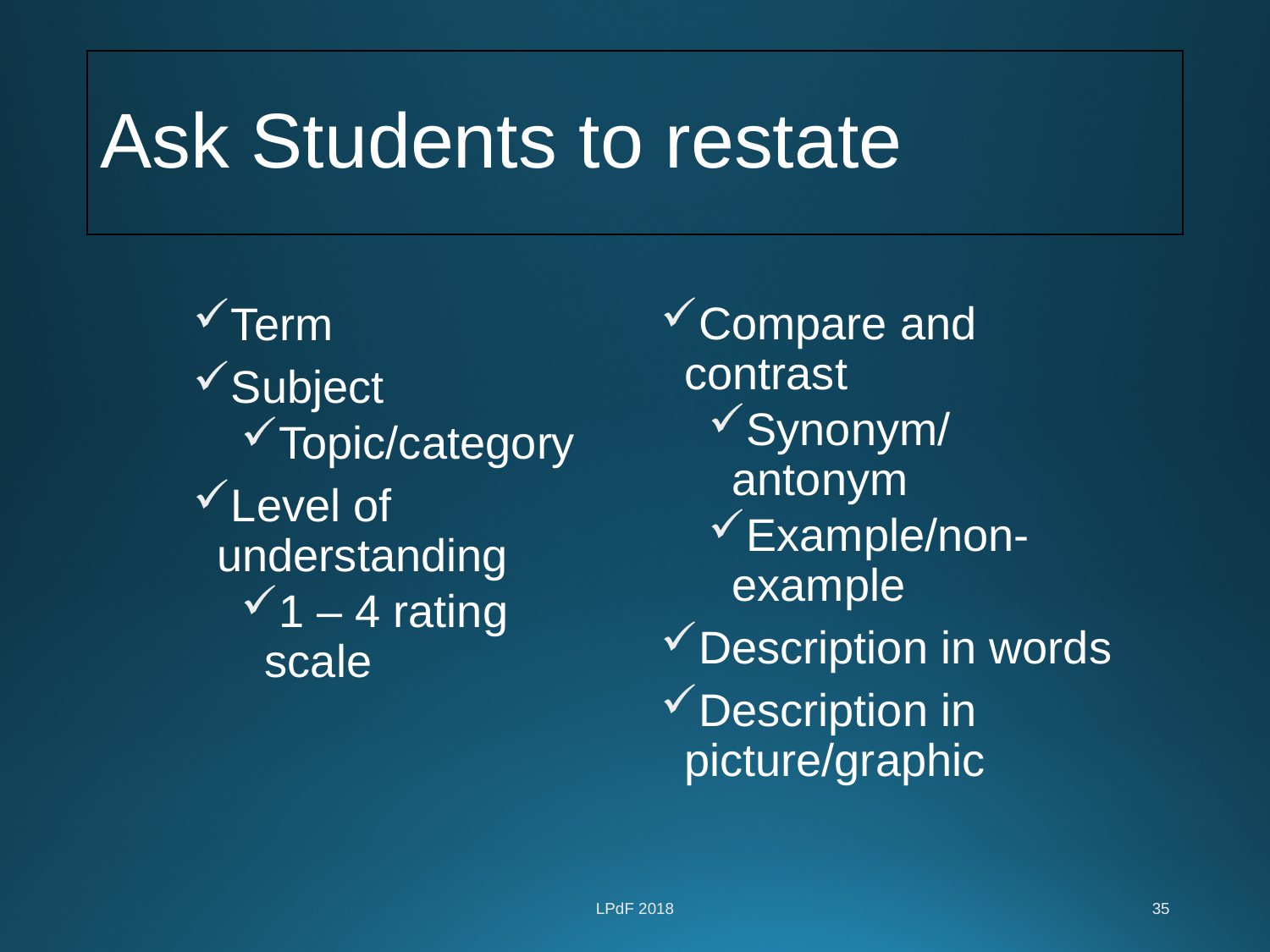

# Ask Students to restate
Compare and contrast
Synonym/antonym
Example/non-example
Description in words
Description in picture/graphic

Term
Subject
Topic/category
Level of understanding
1 – 4 rating scale
LPdF 2018
35